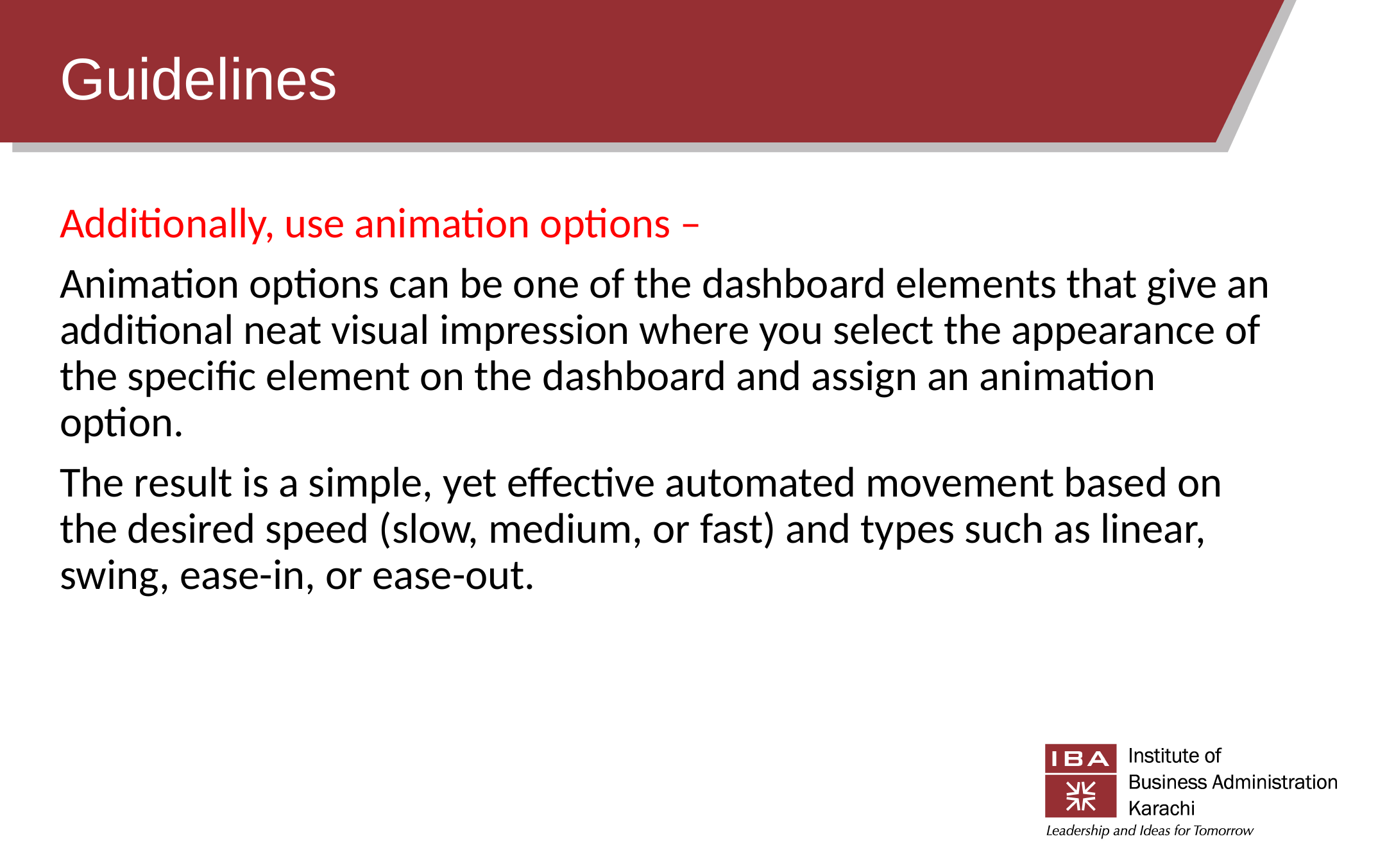

# Guidelines
Additionally, use animation options –
Animation options can be one of the dashboard elements that give an additional neat visual impression where you select the appearance of the specific element on the dashboard and assign an animation option.
The result is a simple, yet effective automated movement based on the desired speed (slow, medium, or fast) and types such as linear, swing, ease-in, or ease-out.